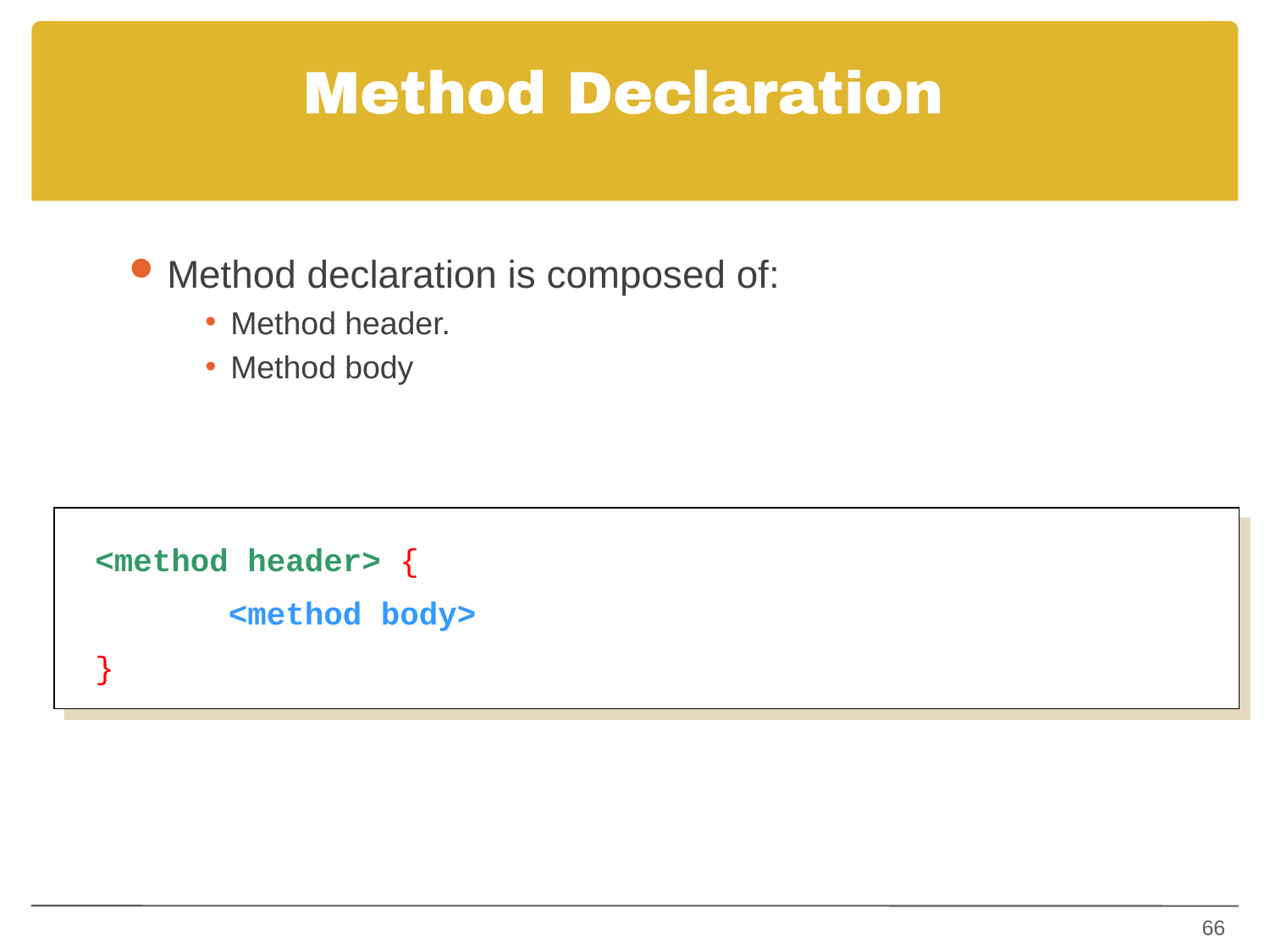

# Method Declaration
Method declaration is composed of:
Method header.
Method body

<method header> {
       <method body>
}
66